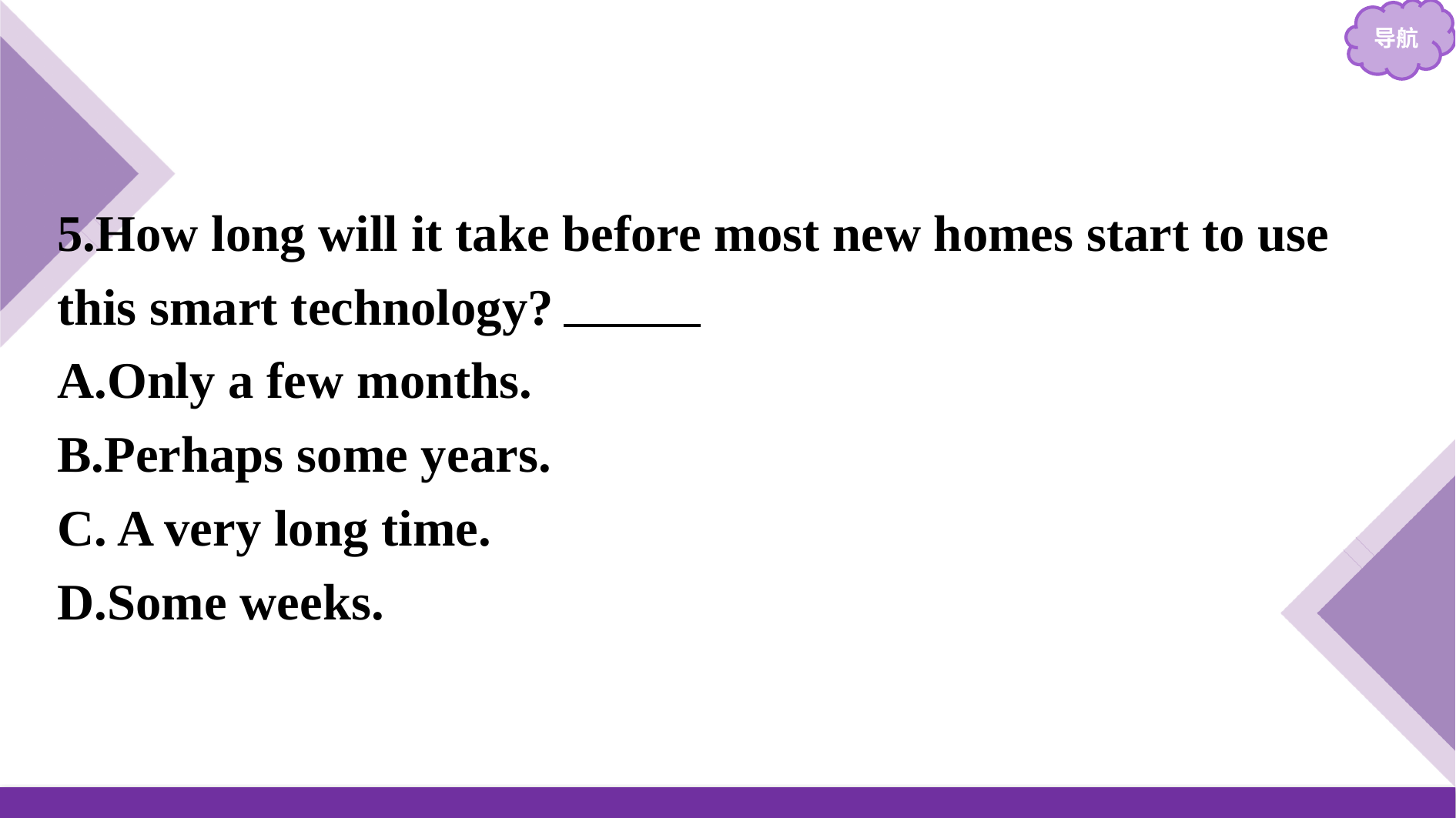

5.How long will it take before most new homes start to use this smart technology?　B
A.Only a few months.
B.Perhaps some years.
C. A very long time.
D.Some weeks.